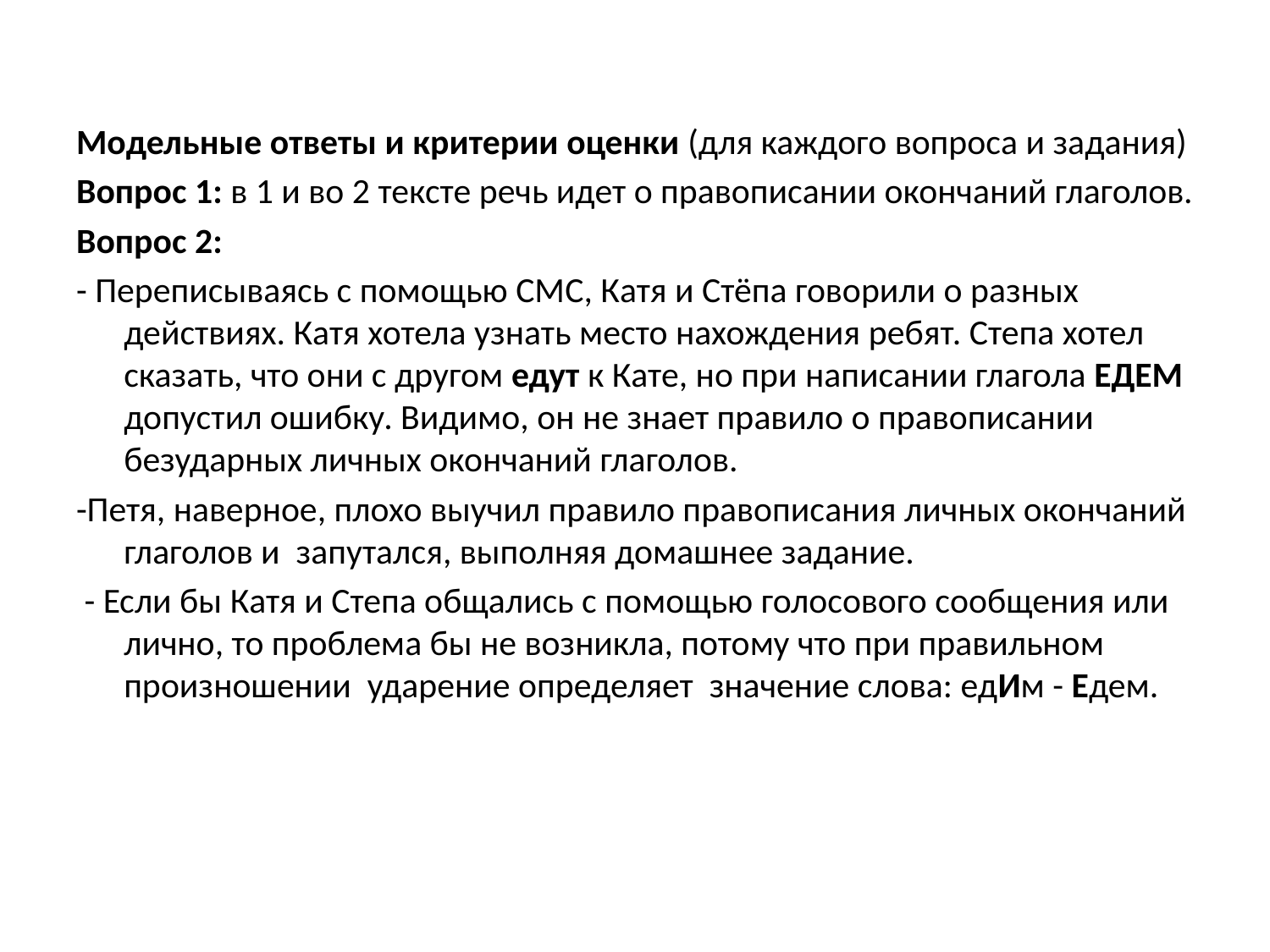

Модельные ответы и критерии оценки (для каждого вопроса и задания)
Вопрос 1: в 1 и во 2 тексте речь идет о правописании окончаний глаголов.
Вопрос 2:
- Переписываясь с помощью СМС, Катя и Стёпа говорили о разных действиях. Катя хотела узнать место нахождения ребят. Степа хотел сказать, что они с другом едут к Кате, но при написании глагола ЕДЕМ допустил ошибку. Видимо, он не знает правило о правописании безударных личных окончаний глаголов.
-Петя, наверное, плохо выучил правило правописания личных окончаний глаголов и  запутался, выполняя домашнее задание.
 - Если бы Катя и Степа общались с помощью голосового сообщения или лично, то проблема бы не возникла, потому что при правильном произношении  ударение определяет  значение слова: едИм - Едем.